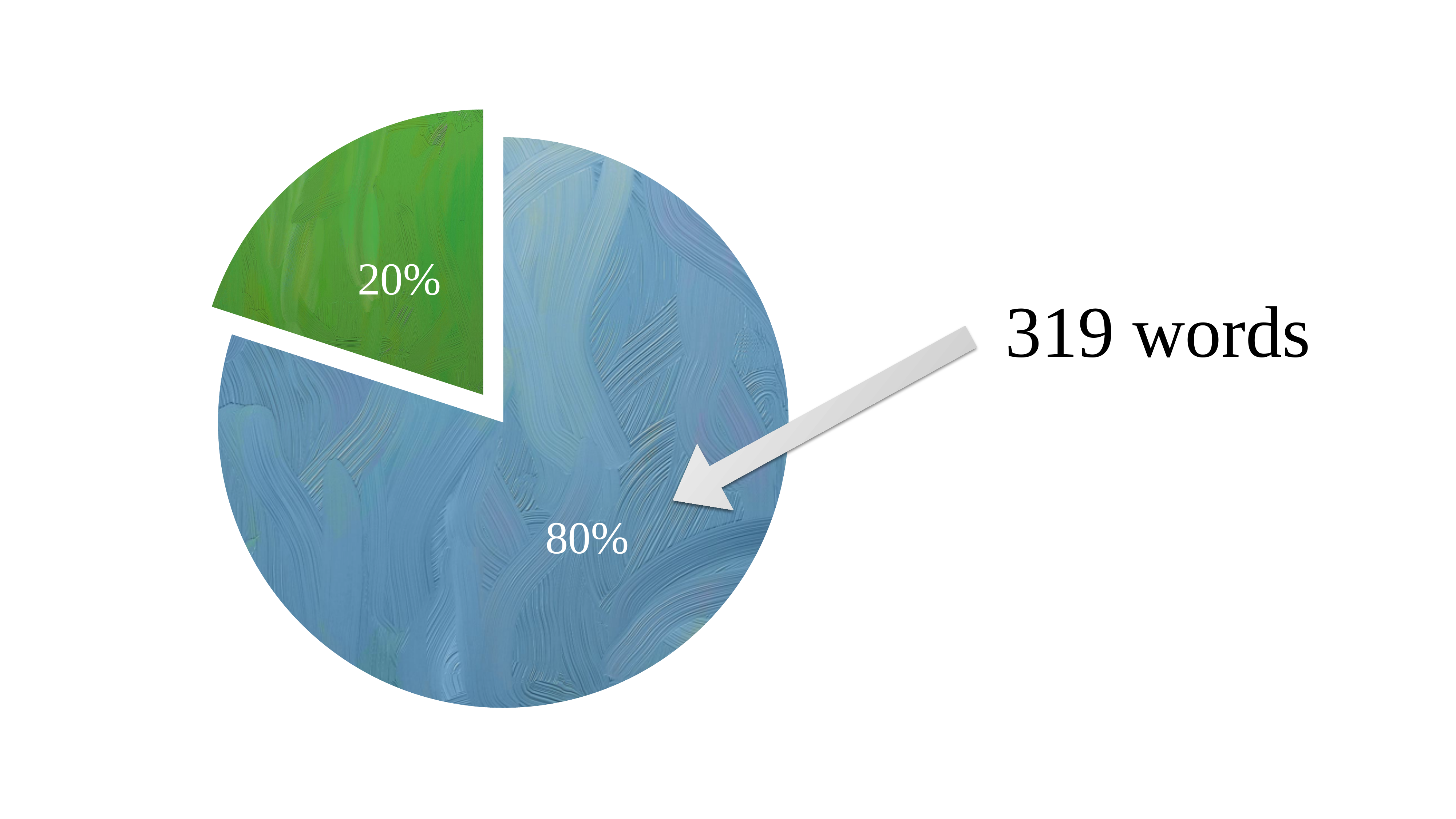

### Chart

| Category | Region 1 |
|---|---|
| April | 80.0 |
| May | 20.0 |
319 words